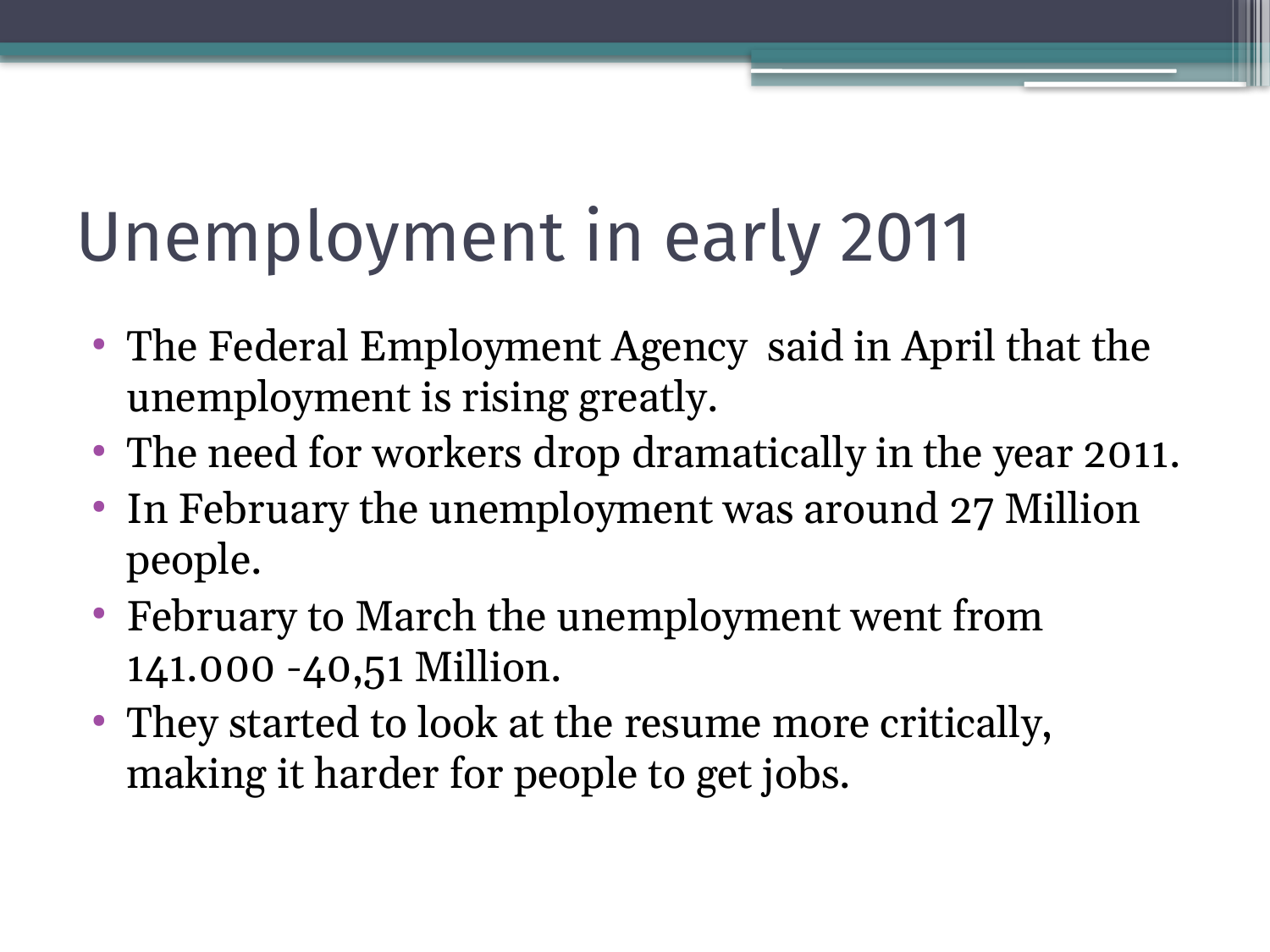

# Unemployment in early 2011
The Federal Employment Agency  said in April that the unemployment is rising greatly.
The need for workers drop dramatically in the year 2011.
In February the unemployment was around 27 Million people.
February to March the unemployment went from 141.000 -40,51 Million.
They started to look at the resume more critically, making it harder for people to get jobs.